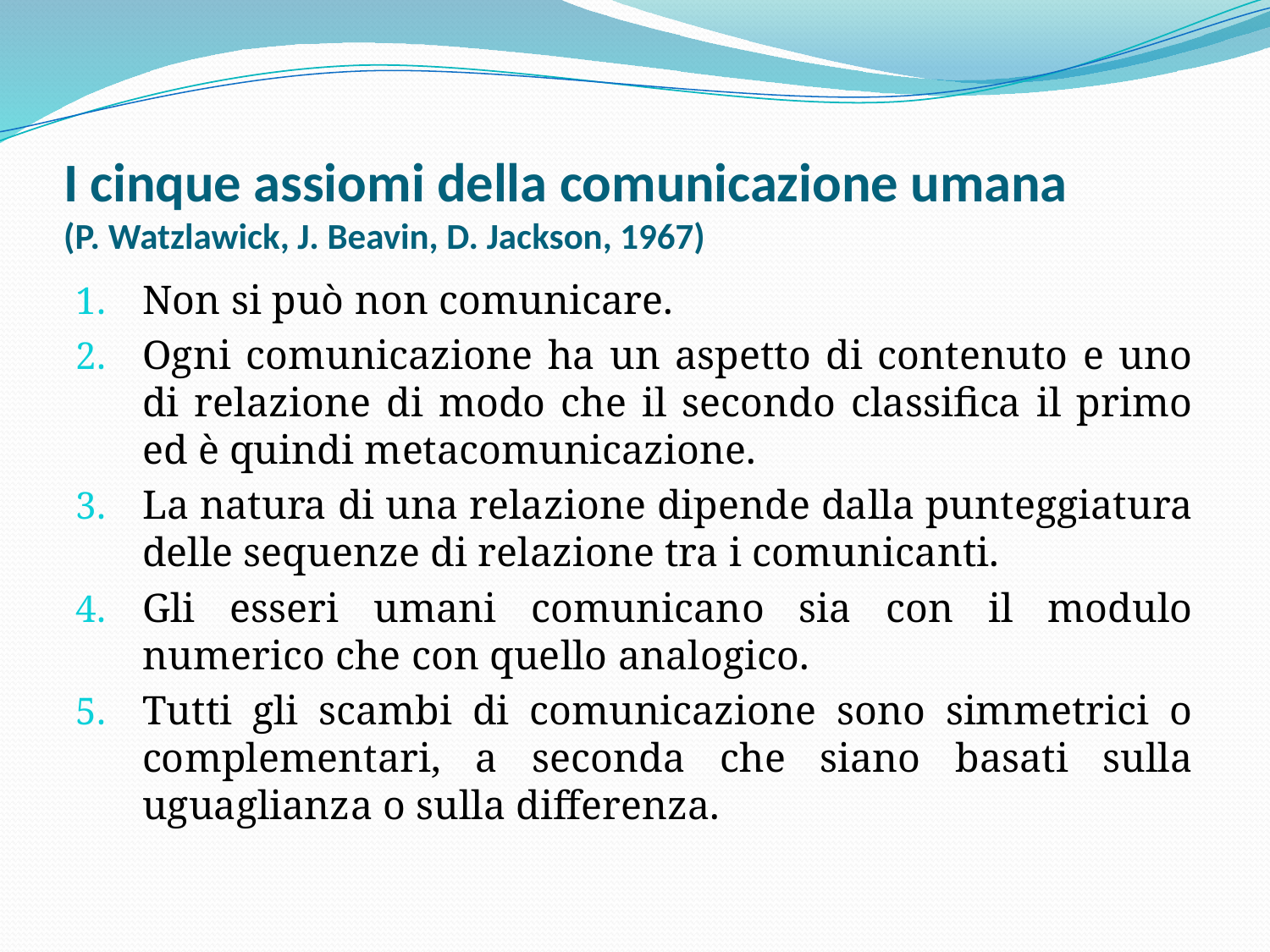

# I cinque assiomi della comunicazione umana (P. Watzlawick, J. Beavin, D. Jackson, 1967)
Non si può non comunicare.
Ogni comunicazione ha un aspetto di contenuto e uno di relazione di modo che il secondo classifica il primo ed è quindi metacomunicazione.
La natura di una relazione dipende dalla punteggiatura delle sequenze di relazione tra i comunicanti.
Gli esseri umani comunicano sia con il modulo numerico che con quello analogico.
Tutti gli scambi di comunicazione sono simmetrici o complementari, a seconda che siano basati sulla uguaglianza o sulla differenza.